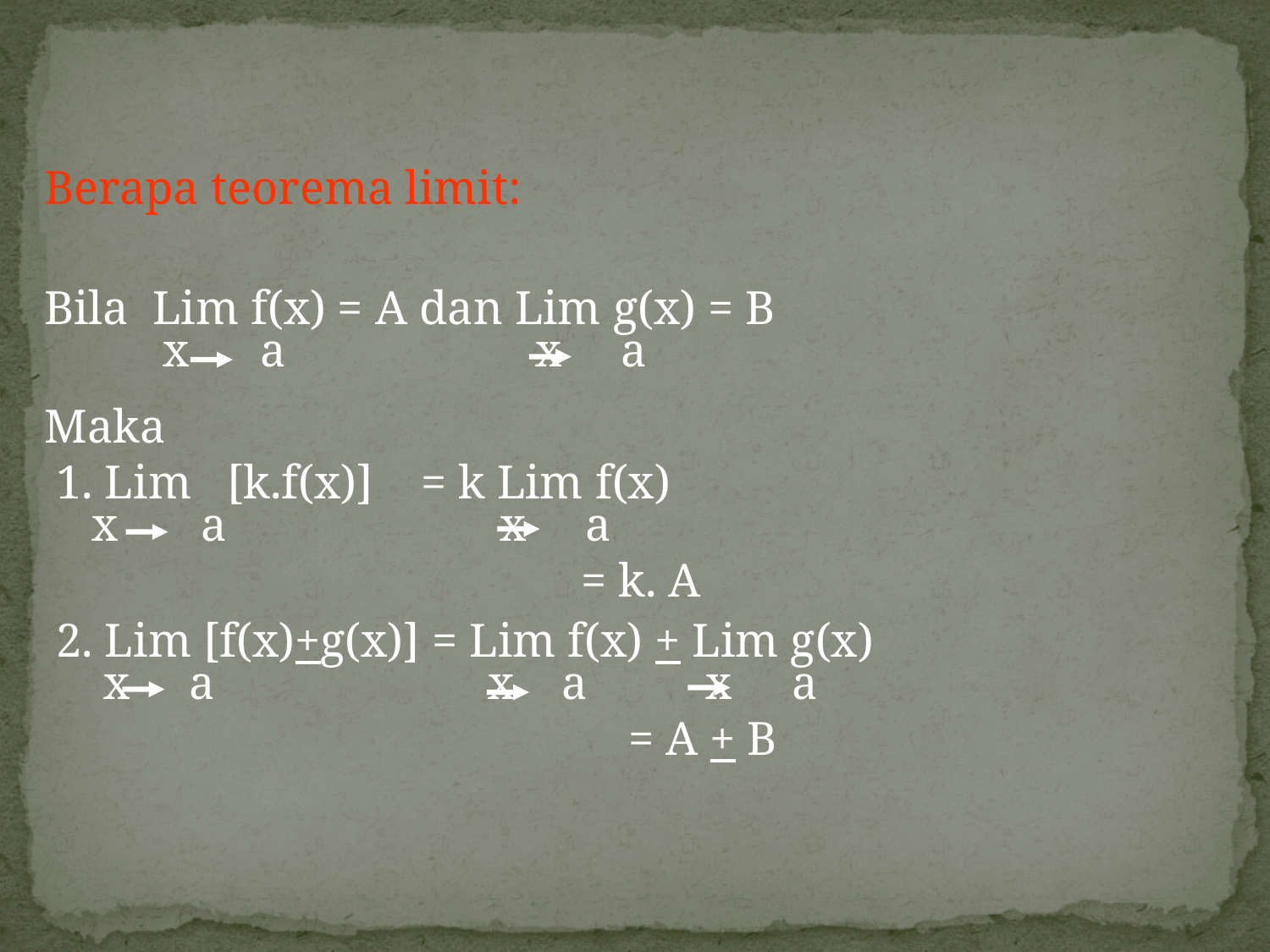

Berapa teorema limit:

Bila  Lim f(x) = A dan Lim g(x) = B
          x      a                     x     a

Maka
 1. Lim   [k.f(x)]    = k Lim f(x)
    x       a                       x     a
				      = k. A
 2. Lim [f(x)+g(x)] = Lim f(x) + Lim g(x)
     x     a                       x    a          x     a
				          = A + B